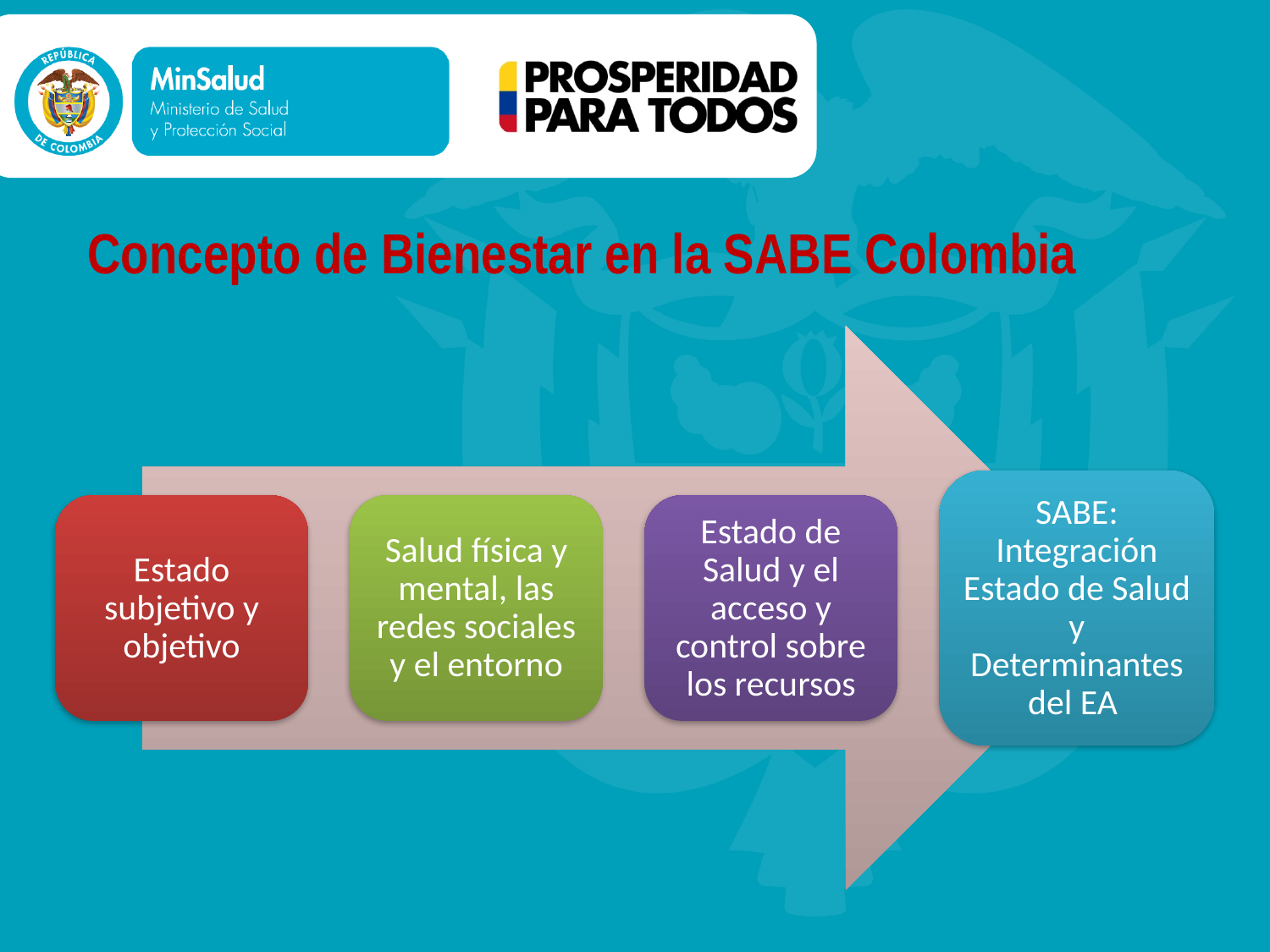

# Concepto de Bienestar en la SABE Colombia
Estado subjetivo y objetivo
Salud física y mental, las redes sociales y el entorno
Estado de Salud y el acceso y control sobre los recursos
SABE: Integración Estado de Salud y Determinantes del EA